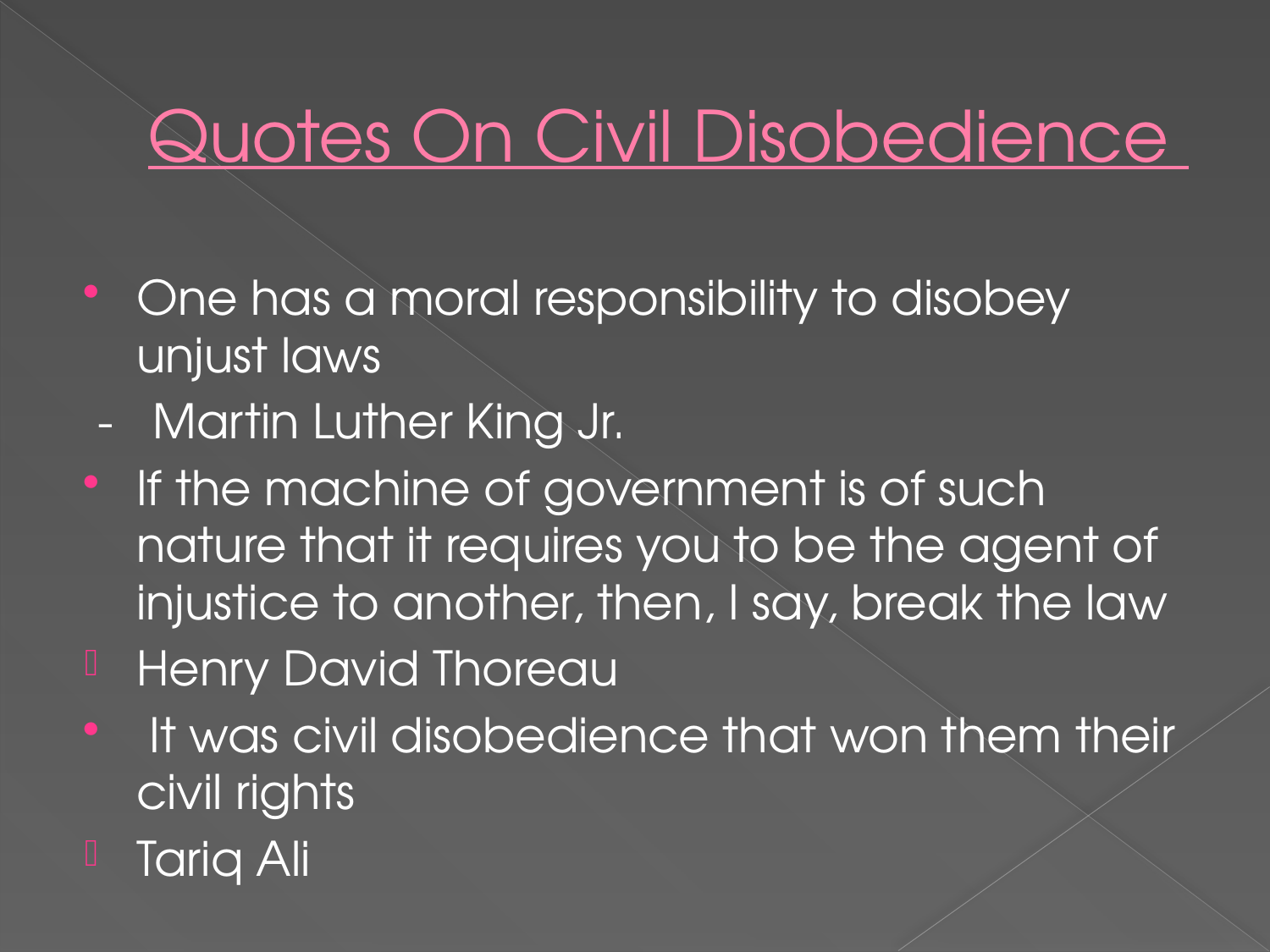

# Quotes On Civil Disobedience
One has a moral responsibility to disobey unjust laws
 -   Martin Luther King Jr.
If the machine of government is of such nature that it requires you to be the agent of injustice to another, then, I say, break the law
Henry David Thoreau
 It was civil disobedience that won them their civil rights
Tariq Ali